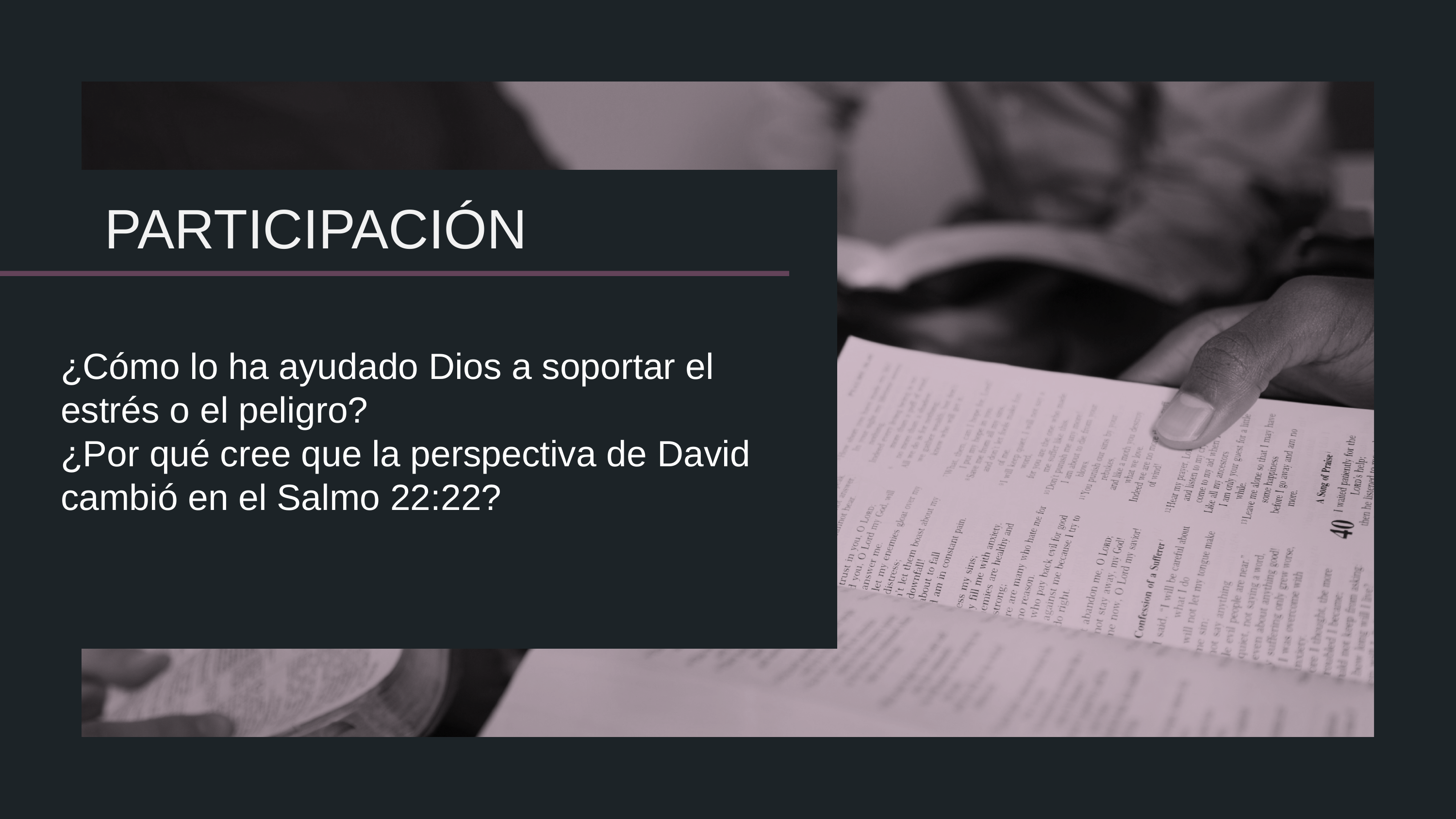

¿Cómo lo ha ayudado Dios a soportar el estrés o el peligro?
¿Por qué cree que la perspectiva de David cambió en el Salmo 22:22?